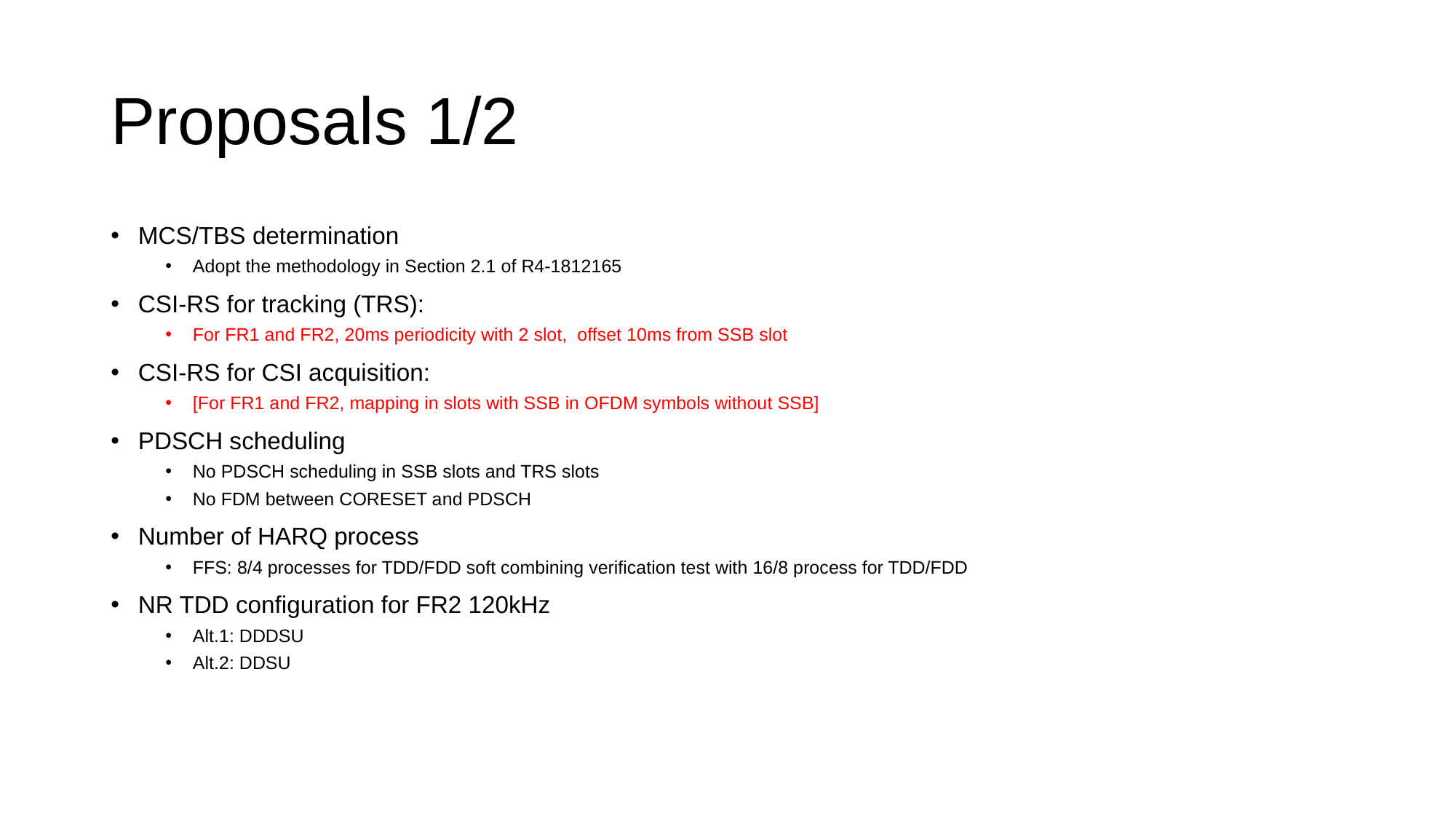

# Proposals 1/2
MCS/TBS determination
Adopt the methodology in Section 2.1 of R4-1812165
CSI-RS for tracking (TRS):
For FR1 and FR2, 20ms periodicity with 2 slot,  offset 10ms from SSB slot
CSI-RS for CSI acquisition:
[For FR1 and FR2, mapping in slots with SSB in OFDM symbols without SSB]
PDSCH scheduling
No PDSCH scheduling in SSB slots and TRS slots
No FDM between CORESET and PDSCH
Number of HARQ process
FFS: 8/4 processes for TDD/FDD soft combining verification test with 16/8 process for TDD/FDD
NR TDD configuration for FR2 120kHz
Alt.1: DDDSU
Alt.2: DDSU